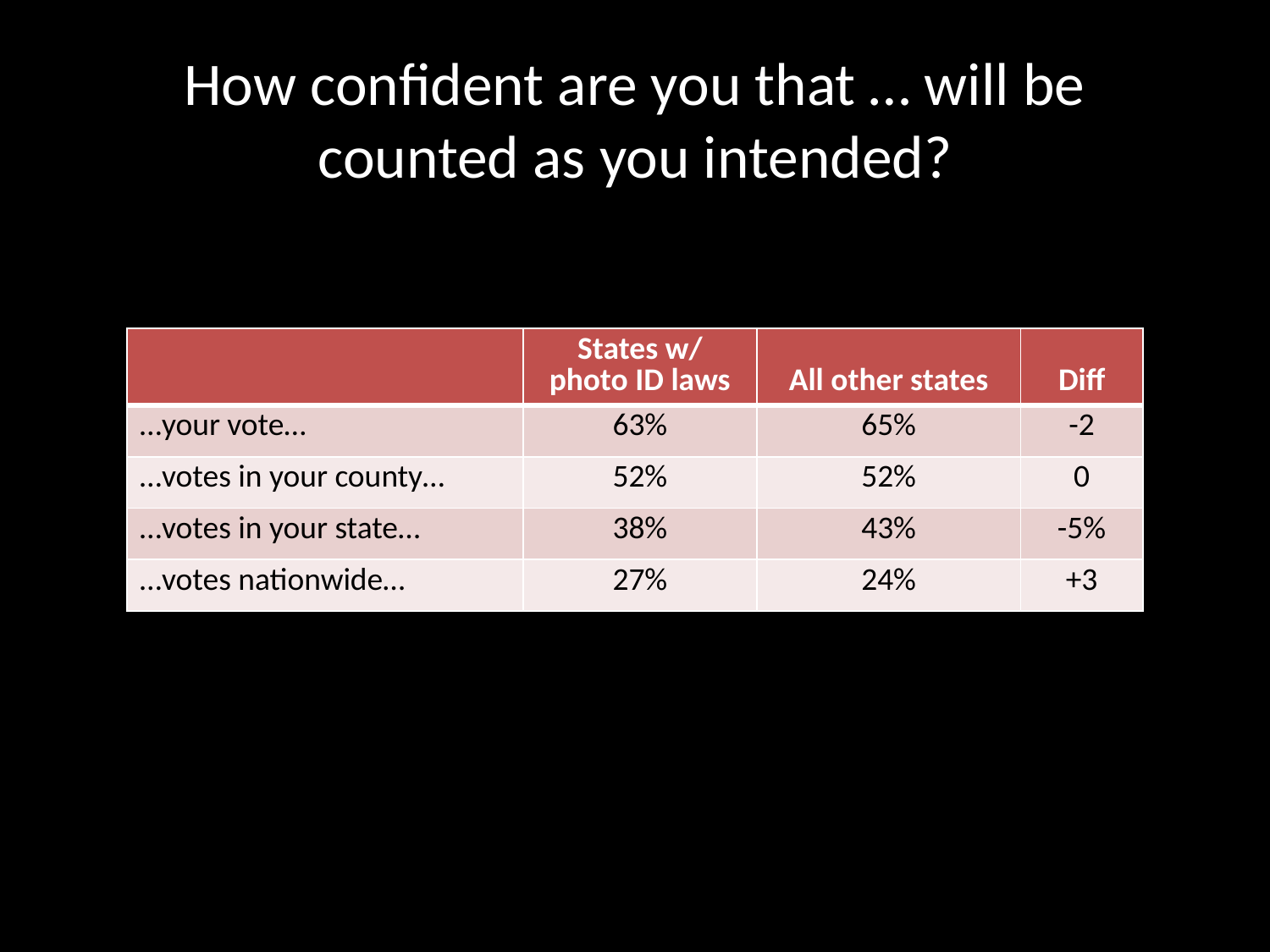

# How confident are you that … will be counted as you intended?
|  | States w/ photo ID laws | All other states | Diff |
| --- | --- | --- | --- |
| …your vote… | 63% | 65% | -2 |
| …votes in your county… | 52% | 52% | 0 |
| …votes in your state… | 38% | 43% | -5% |
| …votes nationwide… | 27% | 24% | +3 |